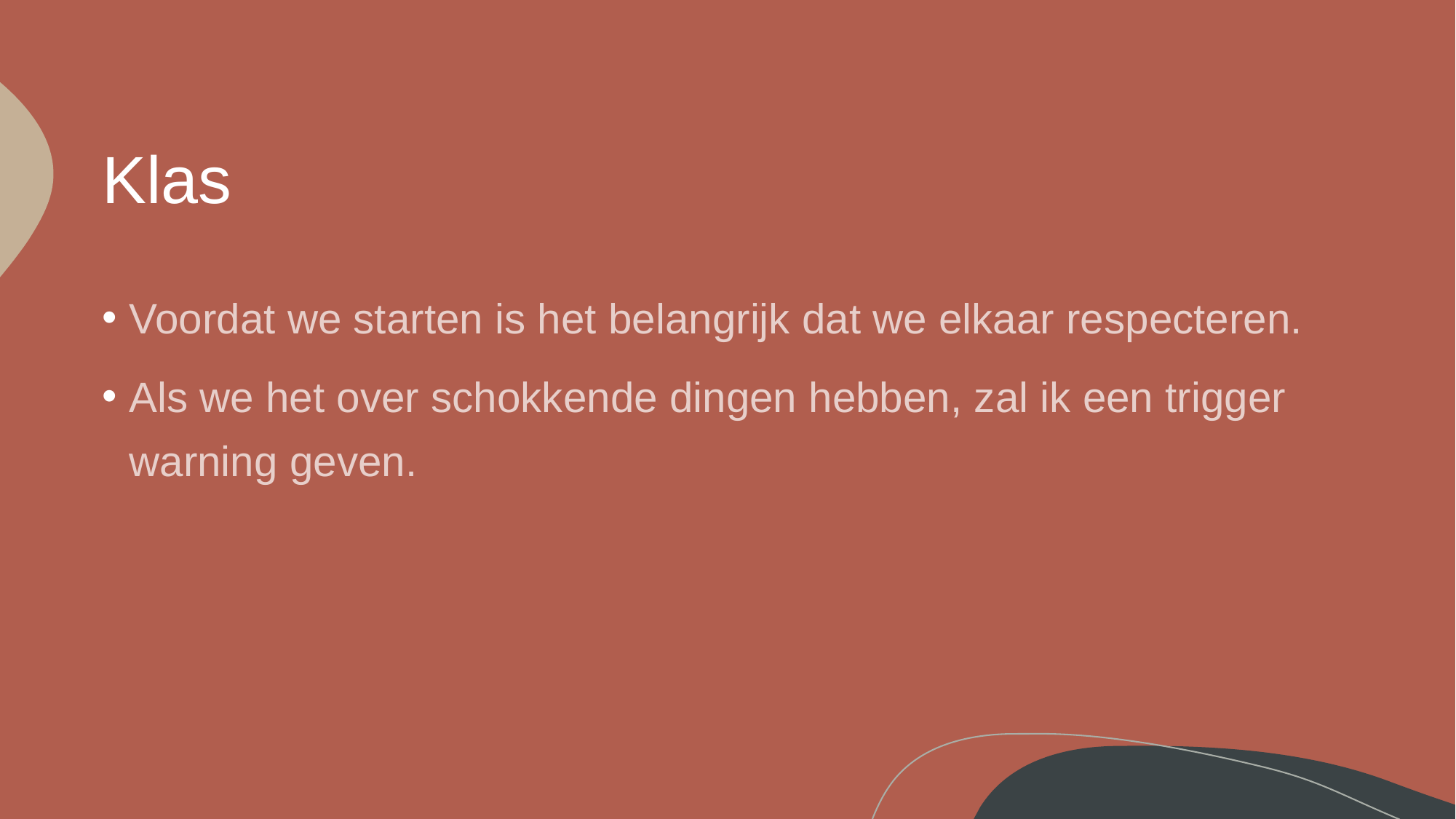

# Klas
Voordat we starten is het belangrijk dat we elkaar respecteren.
Als we het over schokkende dingen hebben, zal ik een trigger warning geven.